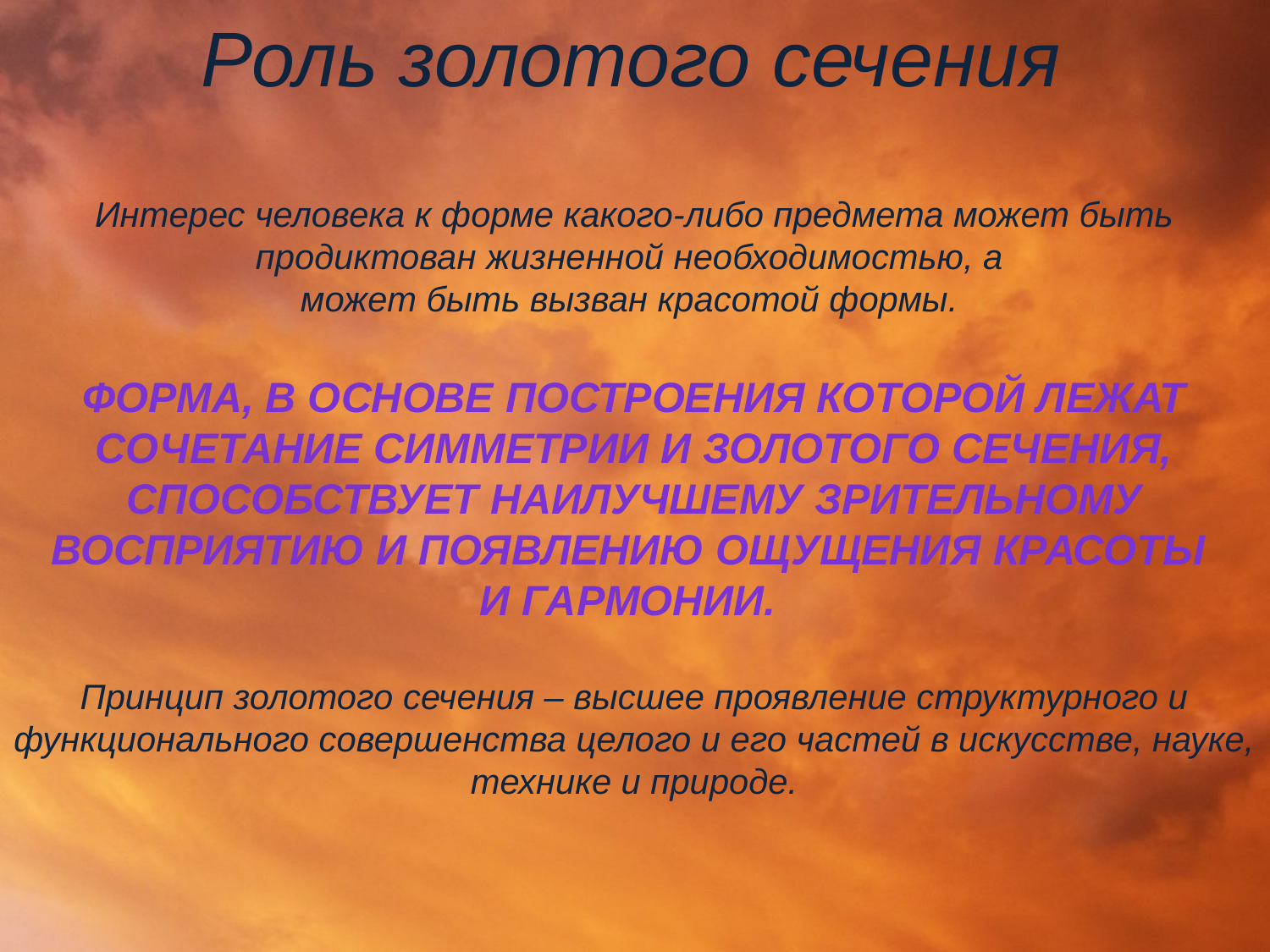

# Роль золотого сечения
Интерес человека к форме какого-либо предмета может быть продиктован жизненной необходимостью, а
может быть вызван красотой формы.

Форма, в основе построения которой лежат сочетание симметрии и золотого сечения, способствует наилучшему зрительному восприятию и появлению ощущения красоты
и гармонии.

Принцип золотого сечения – высшее проявление структурного и функционального совершенства целого и его частей в искусстве, науке, технике и природе.